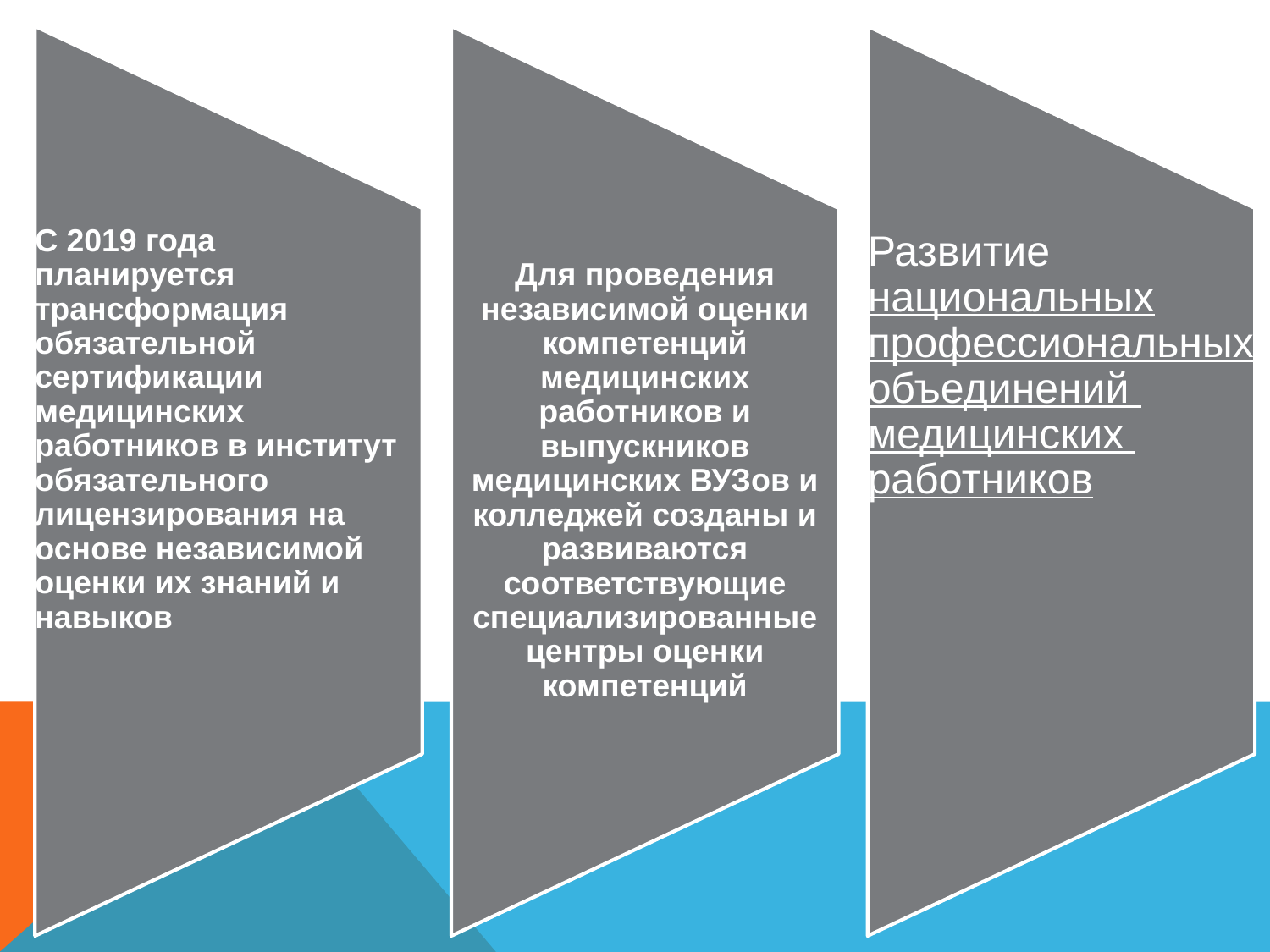

С 2019 года планируется трансформация обязательной сертификации медицинских работников в институт обязательного лицензирования на основе независимой оценки их знаний и навыков

Для проведения независимой оценки компетенций медицинских работников и выпускников медицинских ВУЗов и колледжей созданы и развиваются соответствующие специализированные центры оценки компетенций
Развитие национальных профессиональных объединений  медицинских  работников